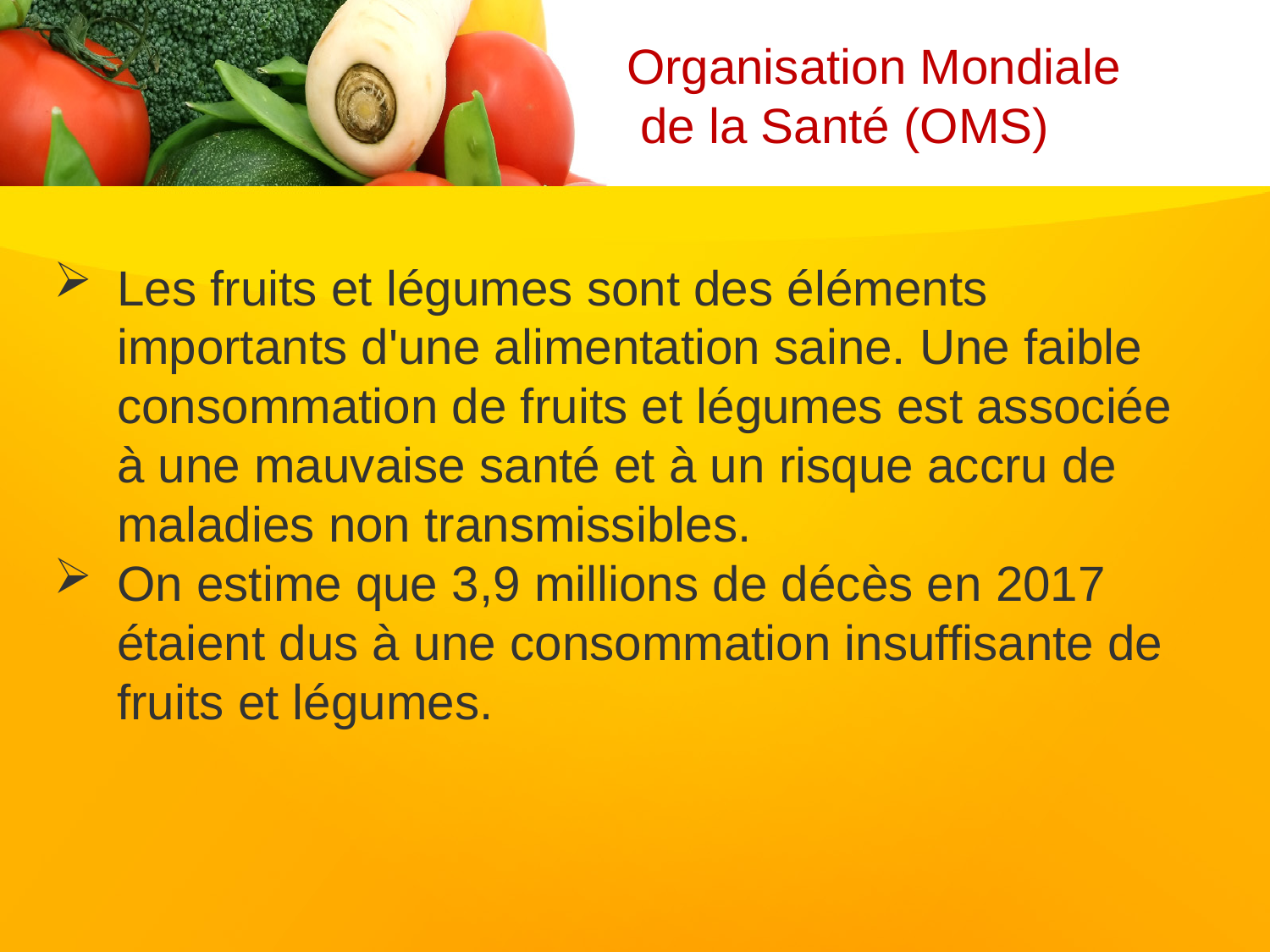

# Organisation Mondiale de la Santé (OMS)
Les fruits et légumes sont des éléments importants d'une alimentation saine. Une faible consommation de fruits et légumes est associée à une mauvaise santé et à un risque accru de maladies non transmissibles.
On estime que 3,9 millions de décès en 2017 étaient dus à une consommation insuffisante de fruits et légumes.